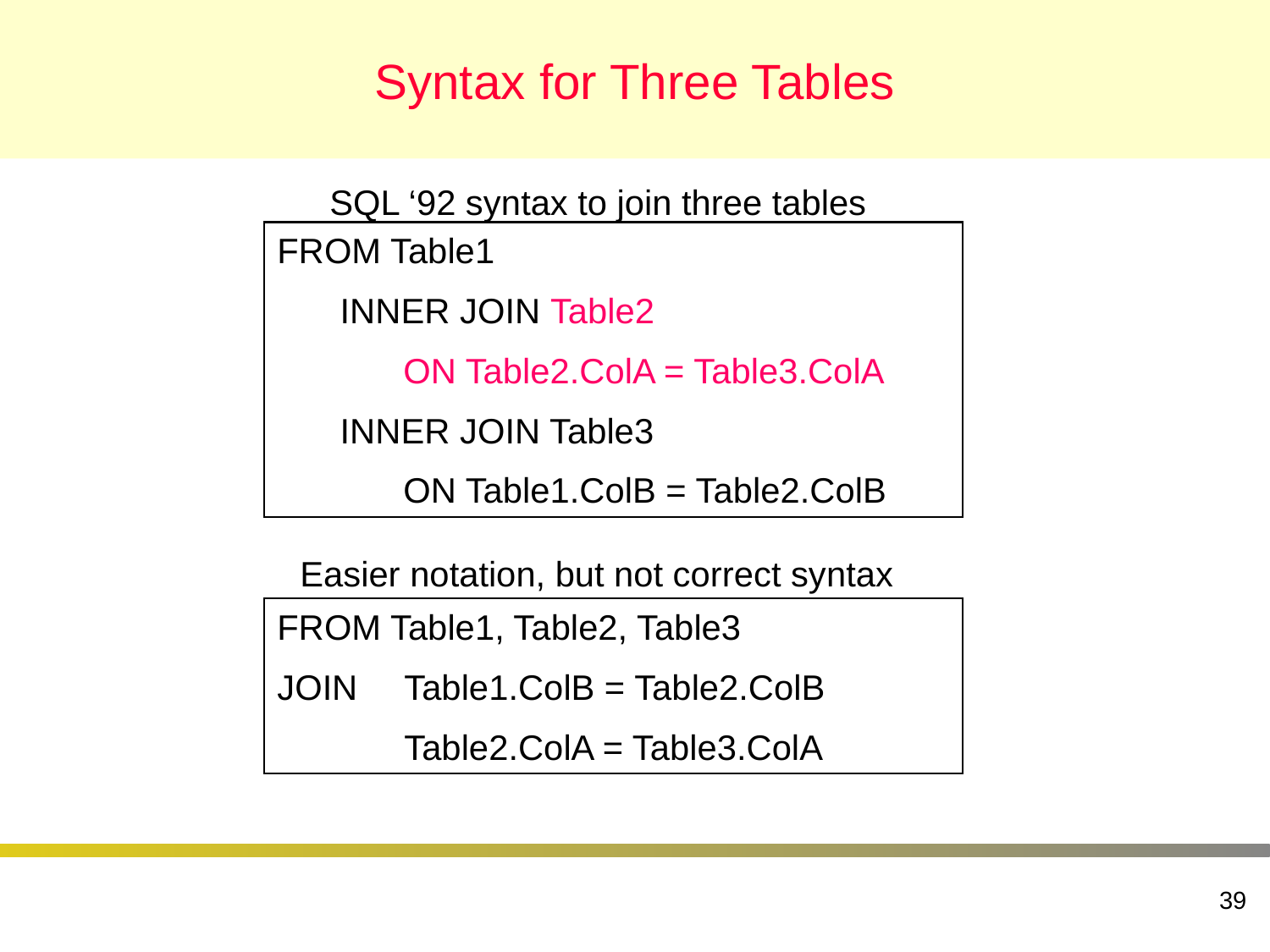

# Syntax for Three Tables
SQL ‘92 syntax to join three tables
FROM Table1
	INNER JOIN Table2
		ON Table2.ColA = Table3.ColA
	INNER JOIN Table3
		ON Table1.ColB = Table2.ColB
Easier notation, but not correct syntax
FROM Table1, Table2, Table3
JOIN	Table1.ColB = Table2.ColB
	Table2.ColA = Table3.ColA
39